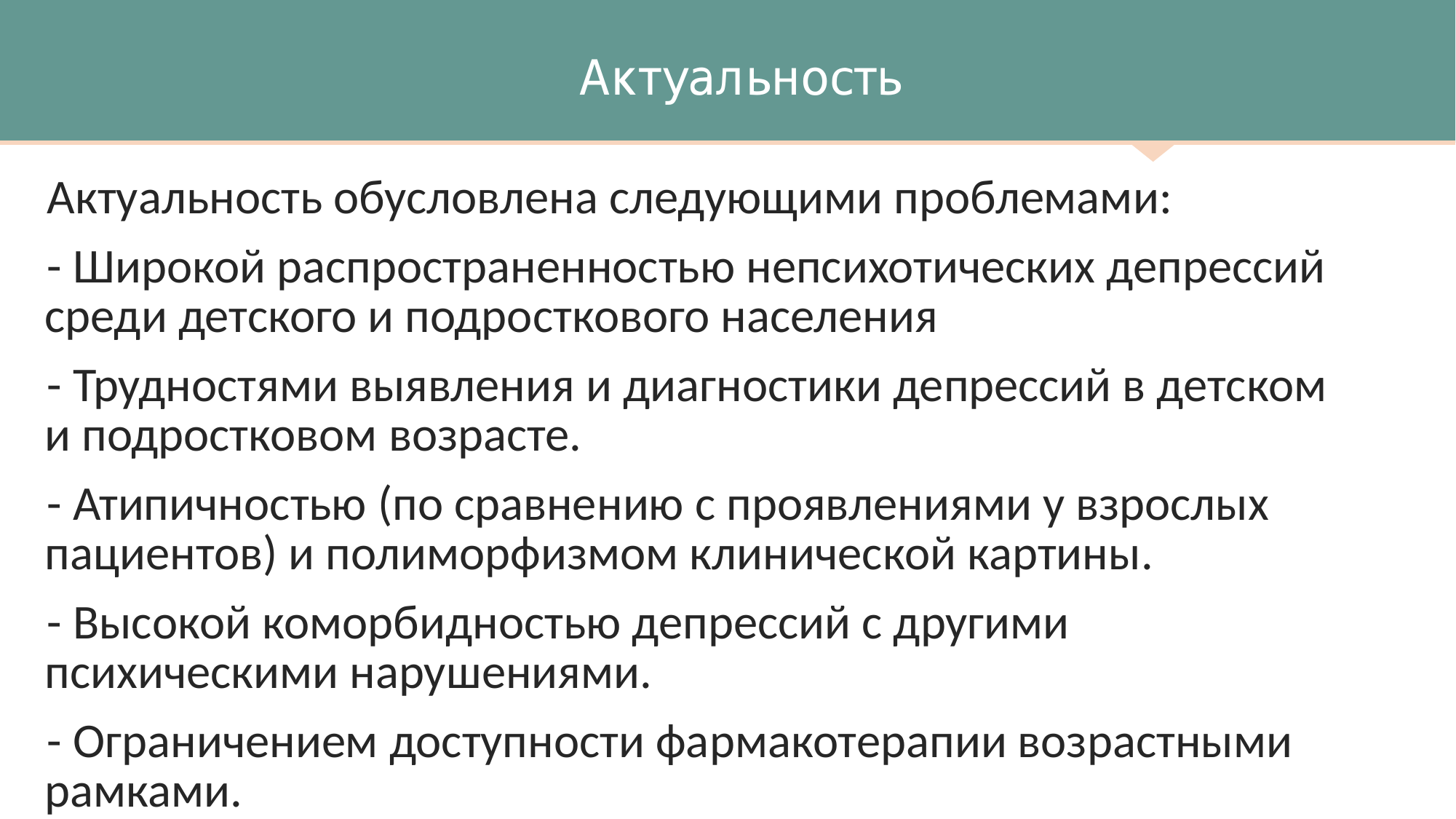

# Актуальность
Актуальность обусловлена следующими проблемами:
- Широкой распространенностью непсихотических депрессий среди детского и подросткового населения
- Трудностями выявления и диагностики депрессий в детском и подростковом возрасте.
- Атипичностью (по сравнению с проявлениями у взрослых пациентов) и полиморфизмом клинической картины.
- Высокой коморбидностью депрессий с другими психическими нарушениями.
- Ограничением доступности фармакотерапии возрастными рамками.